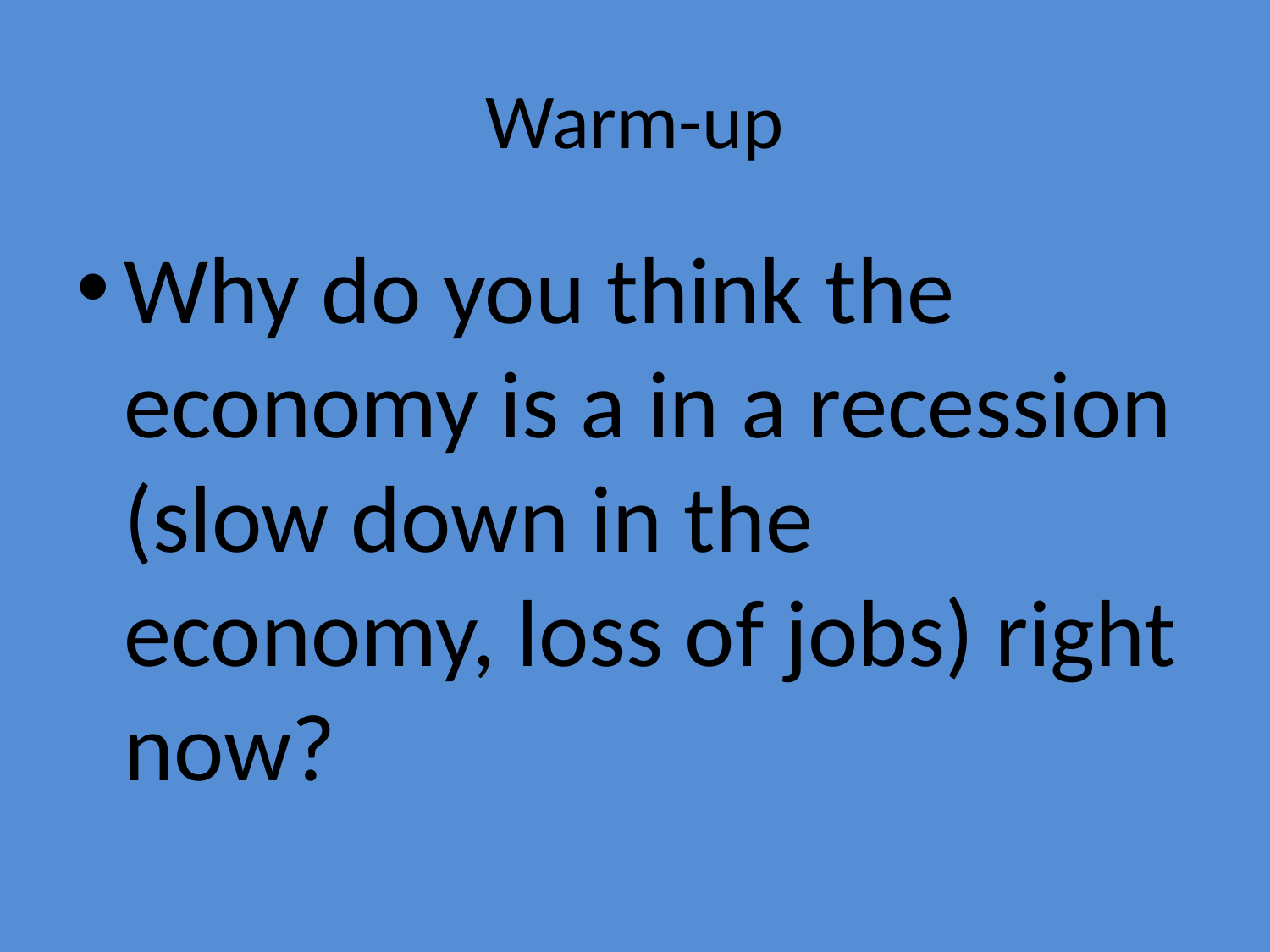

# Warm-up
Why do you think the economy is a in a recession (slow down in the economy, loss of jobs) right now?